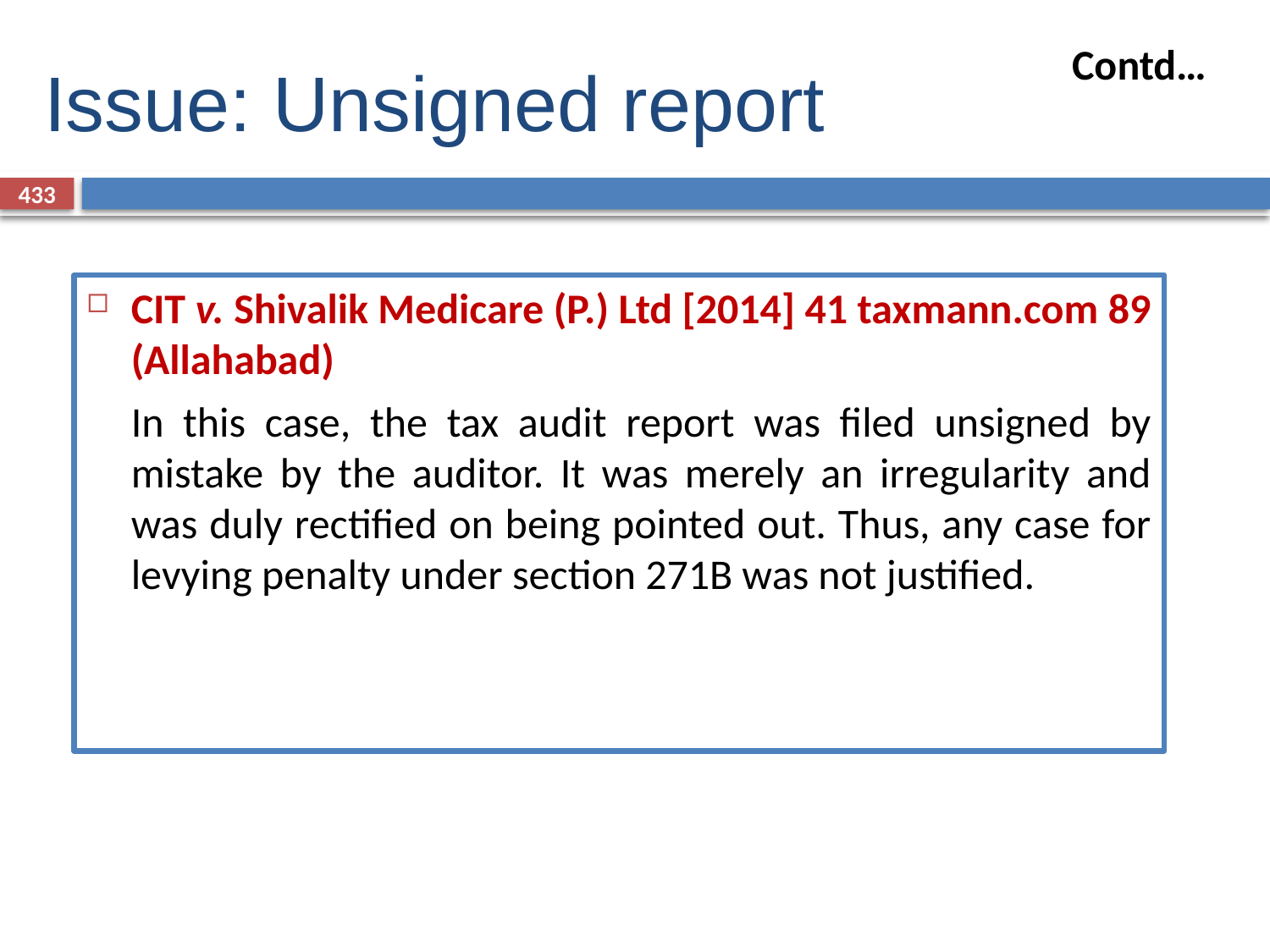

Contd…
# Issue: Unsigned report
433
CIT v. Shivalik Medicare (P.) Ltd [2014] 41 taxmann.com 89 (Allahabad)
	In this case, the tax audit report was filed unsigned by mistake by the auditor. It was merely an irregularity and was duly rectified on being pointed out. Thus, any case for levying penalty under section 271B was not justified.